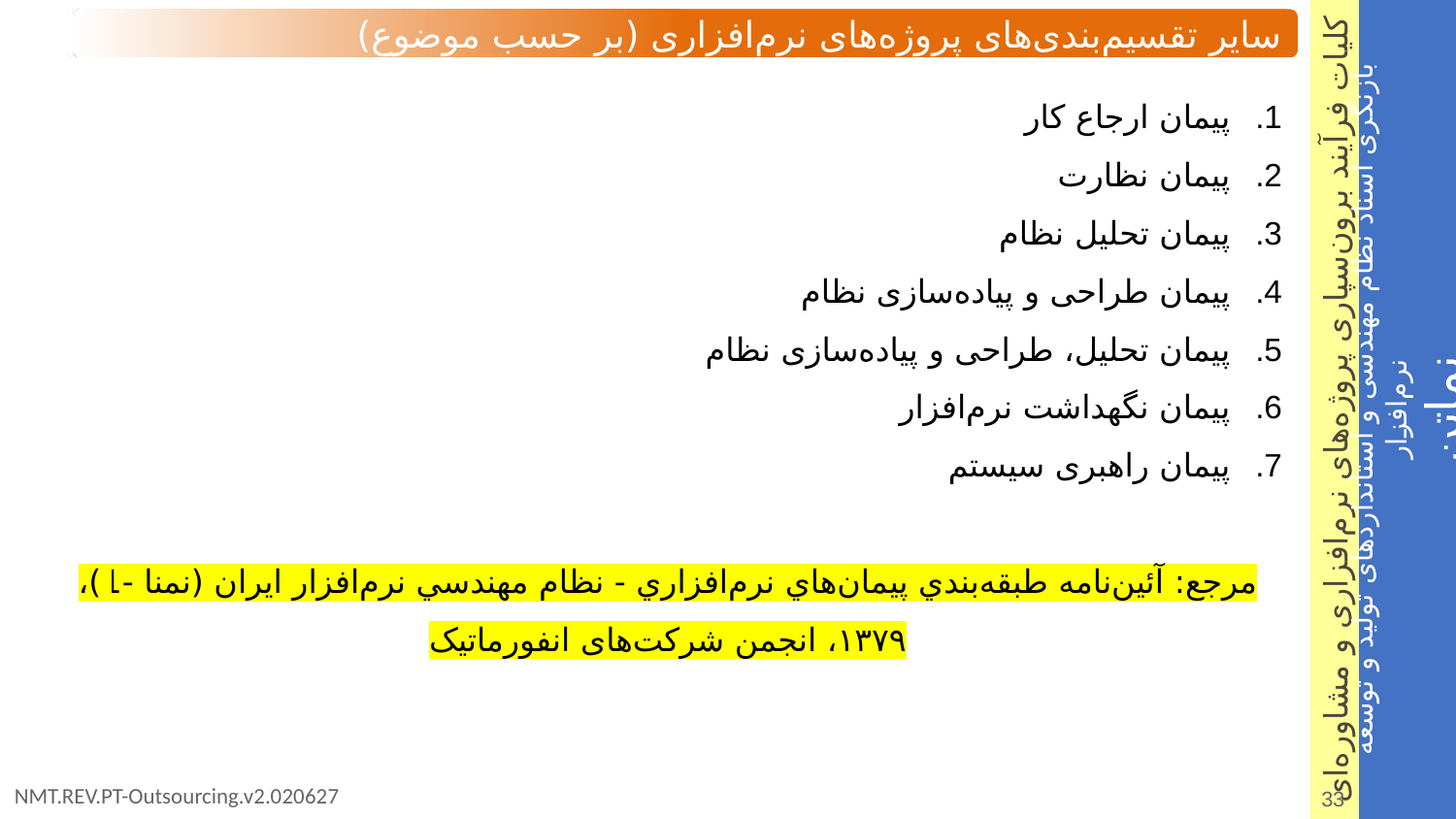

سایر تقسیم‌بندی‌های پروژه‌های نرم‌افزاری (بر حسب موضوع)
پیمان ارجاع کار
پیمان نظارت
پیمان تحلیل نظام
پیمان طراحی و پیاده‌سازی نظام
پیمان تحلیل، طراحی و پیاده‌سازی نظام
پیمان نگهداشت نرم‌افزار
پیمان راهبری سیستم

مرجع: آئين‌نامه طبقه‌بندي پيمان‌هاي نرم‌افزاري - نظام مهندسي نرم‌افزار ايران (نمنا -1)، ۱۳۷۹، انجمن شرکت‌های انفورماتیک

33